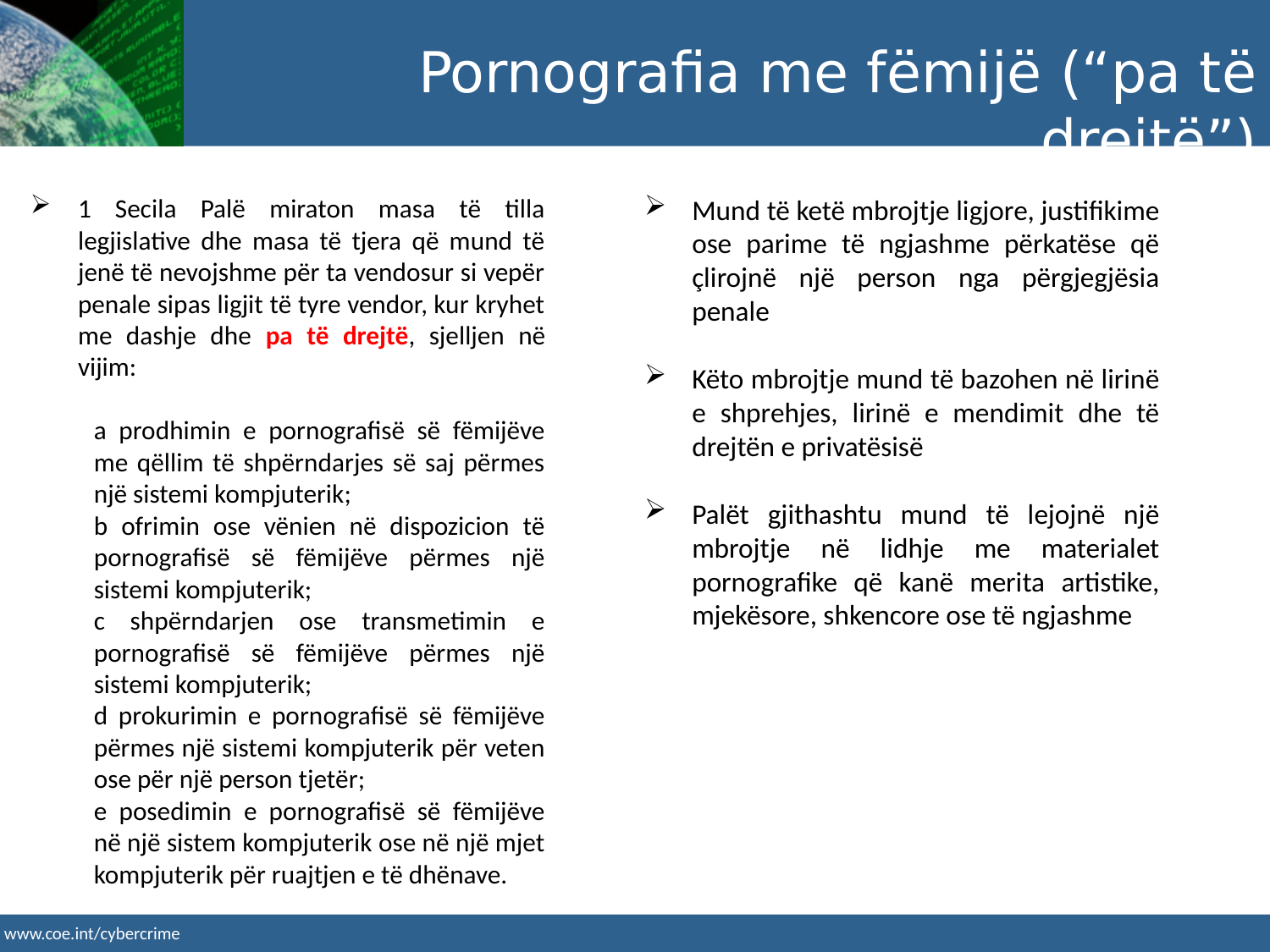

Pornografia me fëmijë (“pa të drejtë”)
1 Secila Palë miraton masa të tilla legjislative dhe masa të tjera që mund të jenë të nevojshme për ta vendosur si vepër penale sipas ligjit të tyre vendor, kur kryhet me dashje dhe pa të drejtë, sjelljen në vijim:

a prodhimin e pornografisë së fëmijëve me qëllim të shpërndarjes së saj përmes një sistemi kompjuterik;
b ofrimin ose vënien në dispozicion të pornografisë së fëmijëve përmes një sistemi kompjuterik;
c shpërndarjen ose transmetimin e pornografisë së fëmijëve përmes një sistemi kompjuterik;
d prokurimin e pornografisë së fëmijëve përmes një sistemi kompjuterik për veten ose për një person tjetër;
e posedimin e pornografisë së fëmijëve në një sistem kompjuterik ose në një mjet kompjuterik për ruajtjen e të dhënave.
Mund të ketë mbrojtje ligjore, justifikime ose parime të ngjashme përkatëse që çlirojnë një person nga përgjegjësia penale

Këto mbrojtje mund të bazohen në lirinë e shprehjes, lirinë e mendimit dhe të drejtën e privatësisë

Palët gjithashtu mund të lejojnë një mbrojtje në lidhje me materialet pornografike që kanë merita artistike, mjekësore, shkencore ose të ngjashme